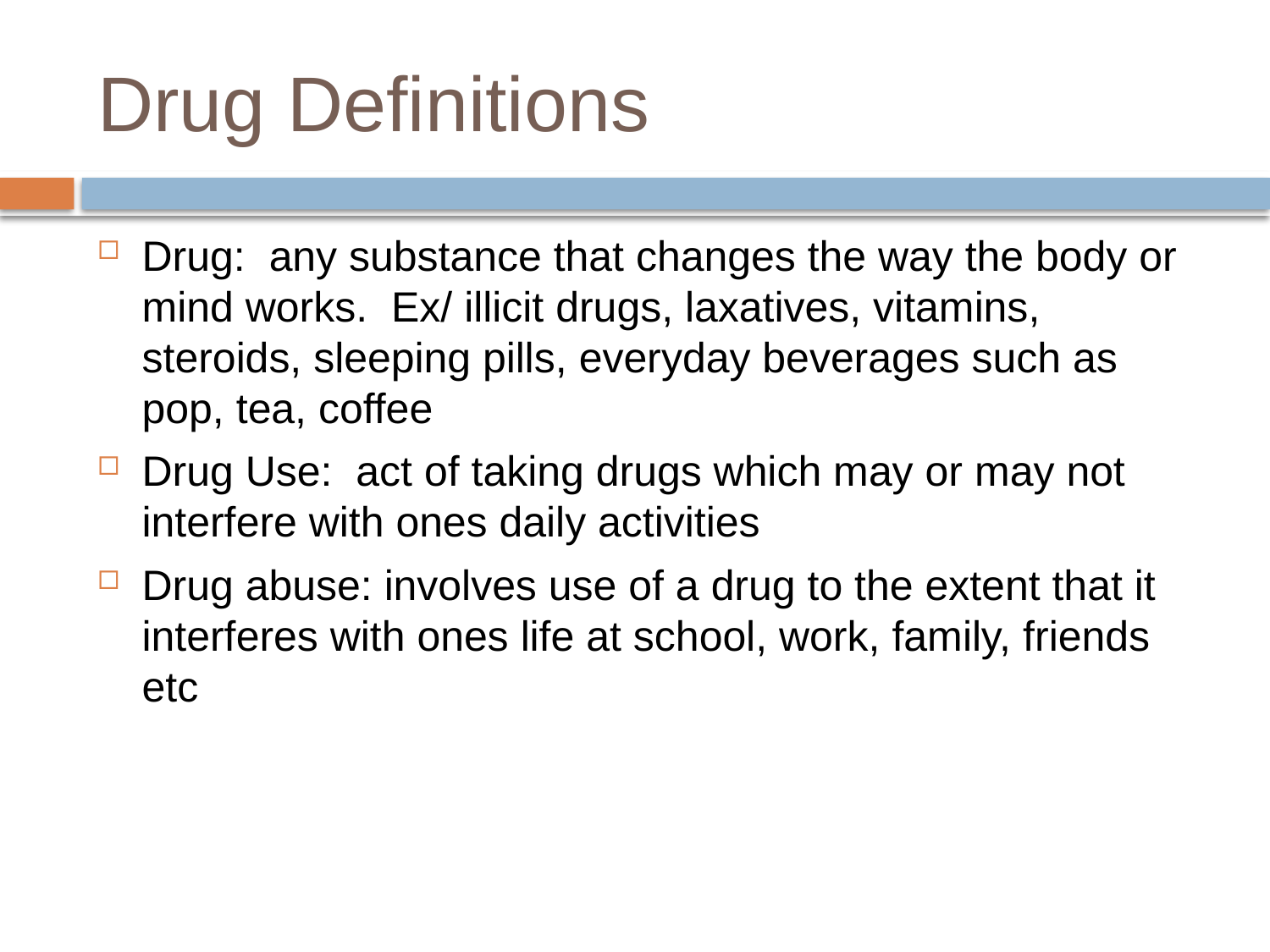

# Drug Definitions
Drug:  any substance that changes the way the body or mind works.  Ex/ illicit drugs, laxatives, vitamins, steroids, sleeping pills, everyday beverages such as pop, tea, coffee
Drug Use:  act of taking drugs which may or may not interfere with ones daily activities
Drug abuse: involves use of a drug to the extent that it interferes with ones life at school, work, family, friends etc